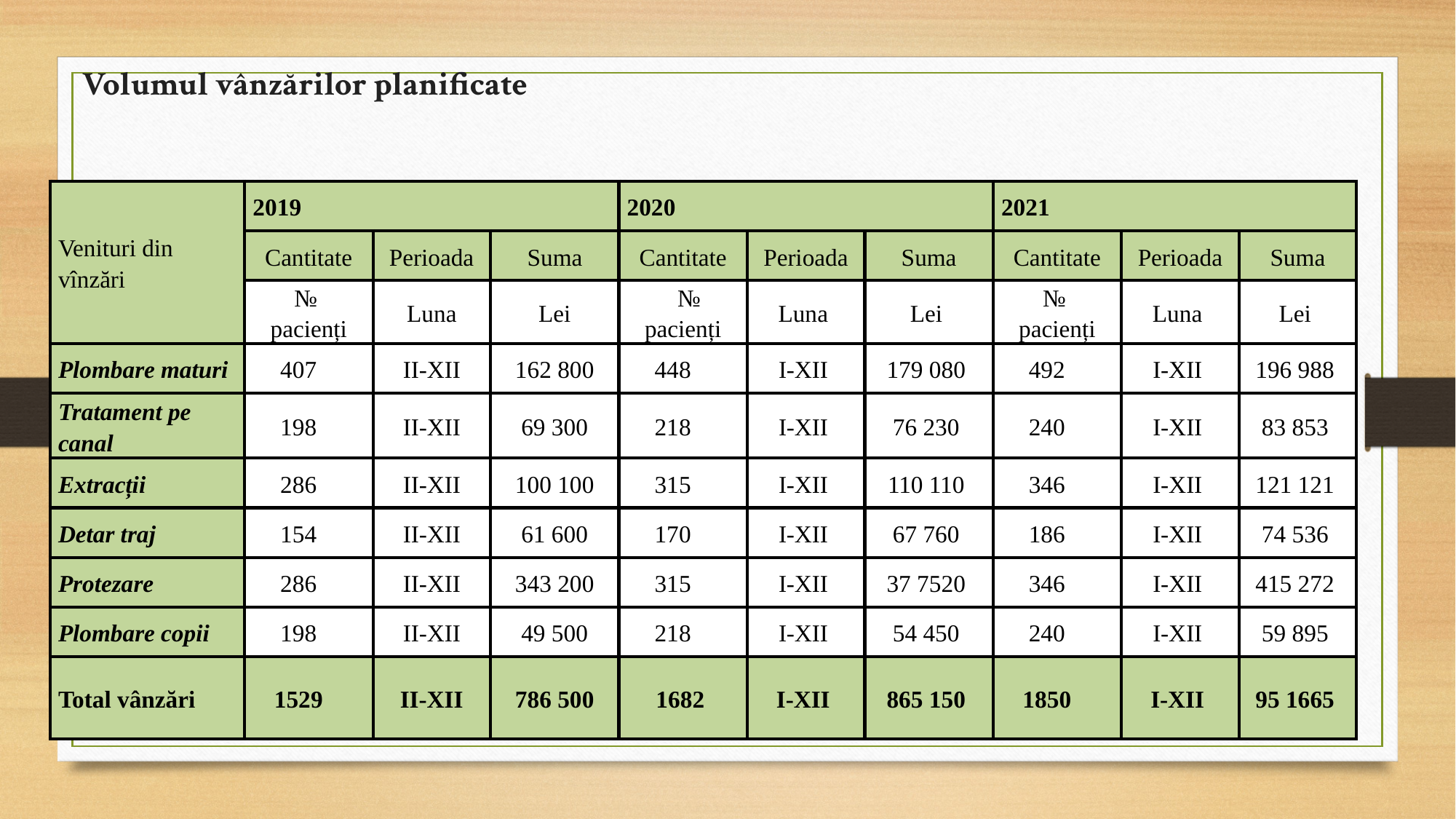

# Volumul vânzărilor planificate
| Venituri din vînzări | 2019 |  |  | 2020 |  |  | 2021 |  |  |
| --- | --- | --- | --- | --- | --- | --- | --- | --- | --- |
|  | Cantitate | Perioada | Suma | Cantitate | Perioada | Suma | Cantitate | Perioada | Suma |
|  | № pacienți | Luna | Lei | № pacienți | Luna | Lei | № pacienți | Luna | Lei |
| Plombare maturi | 407 | II-XII | 162 800 | 448 | I-XII | 179 080 | 492 | I-XII | 196 988 |
| Tratament pe canal | 198 | II-XII | 69 300 | 218 | I-XII | 76 230 | 240 | I-XII | 83 853 |
| Extracții | 286 | II-XII | 100 100 | 315 | I-XII | 110 110 | 346 | I-XII | 121 121 |
| Detar traj | 154 | II-XII | 61 600 | 170 | I-XII | 67 760 | 186 | I-XII | 74 536 |
| Protezare | 286 | II-XII | 343 200 | 315 | I-XII | 37 7520 | 346 | I-XII | 415 272 |
| Plombare copii | 198 | II-XII | 49 500 | 218 | I-XII | 54 450 | 240 | I-XII | 59 895 |
| Total vânzări | 1529 | II-XII | 786 500 | 1682 | I-XII | 865 150 | 1850 | I-XII | 95 1665 |